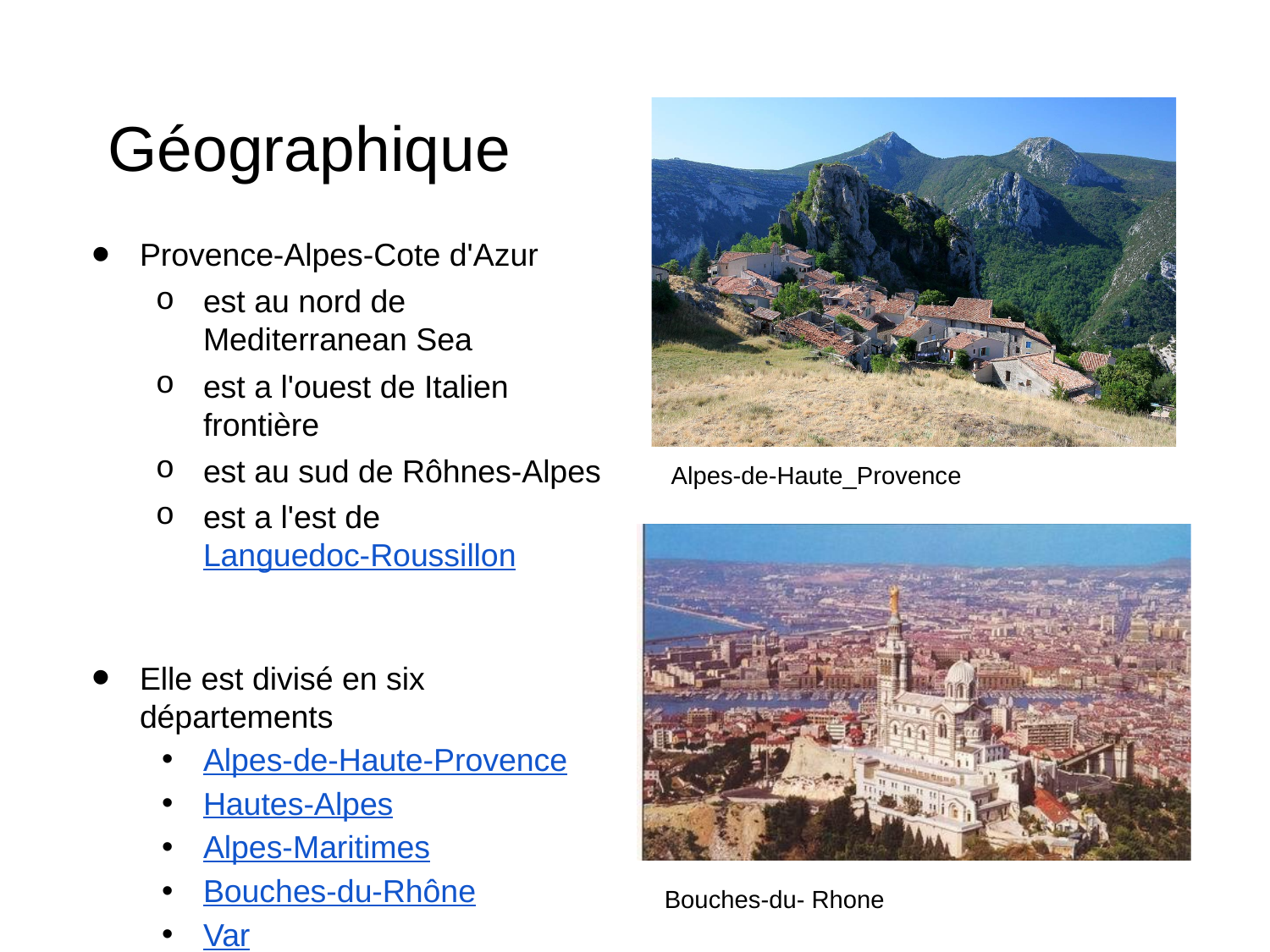

# Géographique

Provence-Alpes-Cote d'Azur
est au nord de Mediterranean Sea
est a l'ouest de Italien frontière
est au sud de Rôhnes-Alpes
est a l'est de Languedoc-Roussillon

Elle est divisé en six départements
Alpes-de-Haute-Provence
Hautes-Alpes
Alpes-Maritimes
Bouches-du-Rhône
Var
Vaucluse

Alpes-de-Haute_Provence

Bouches-du- Rhone